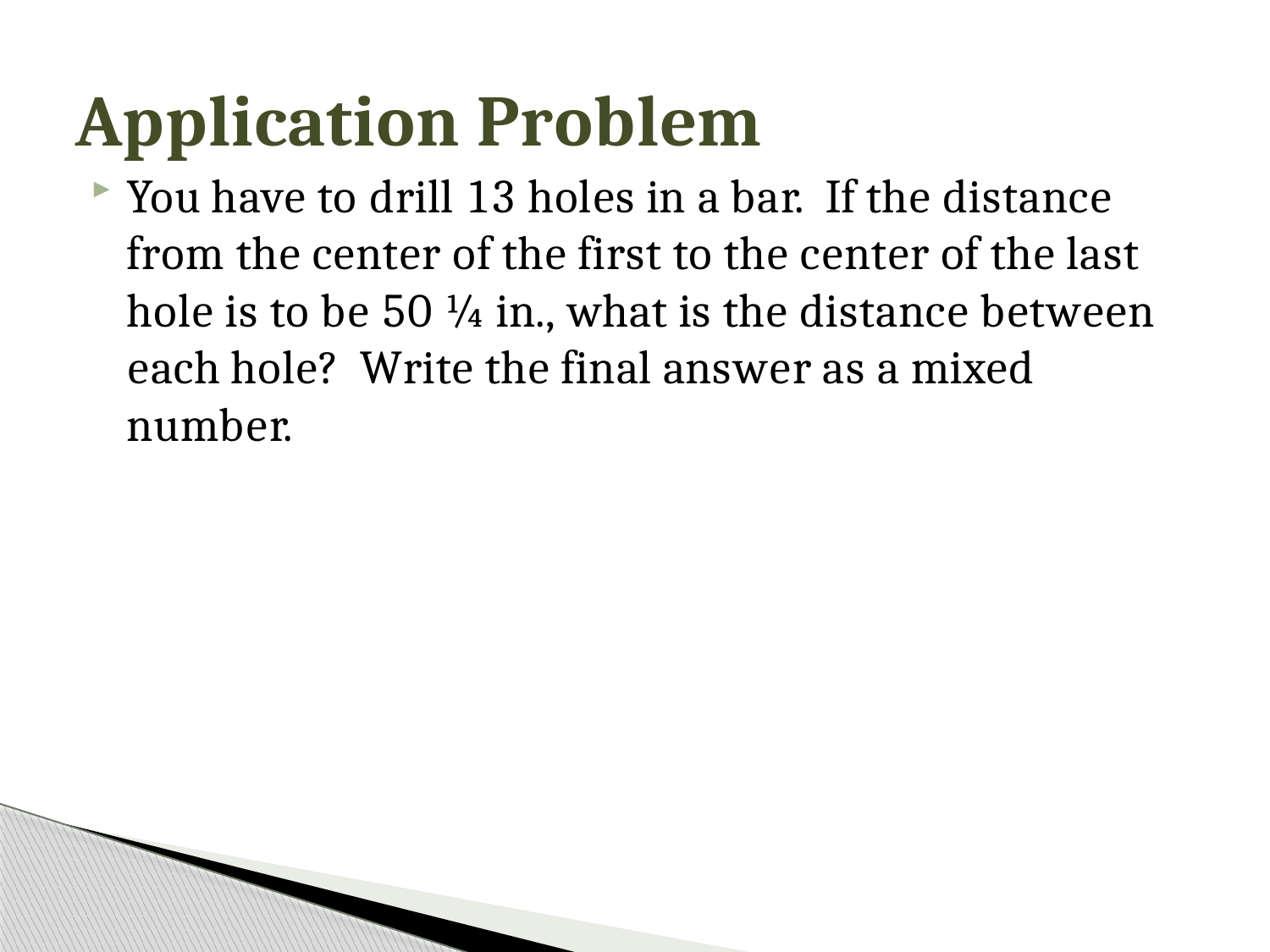

# Application Problem
You have to drill 13 holes in a bar.  If the distance from the center of the first to the center of the last hole is to be 50 ¼ in., what is the distance between each hole?  Write the final answer as a mixed number.